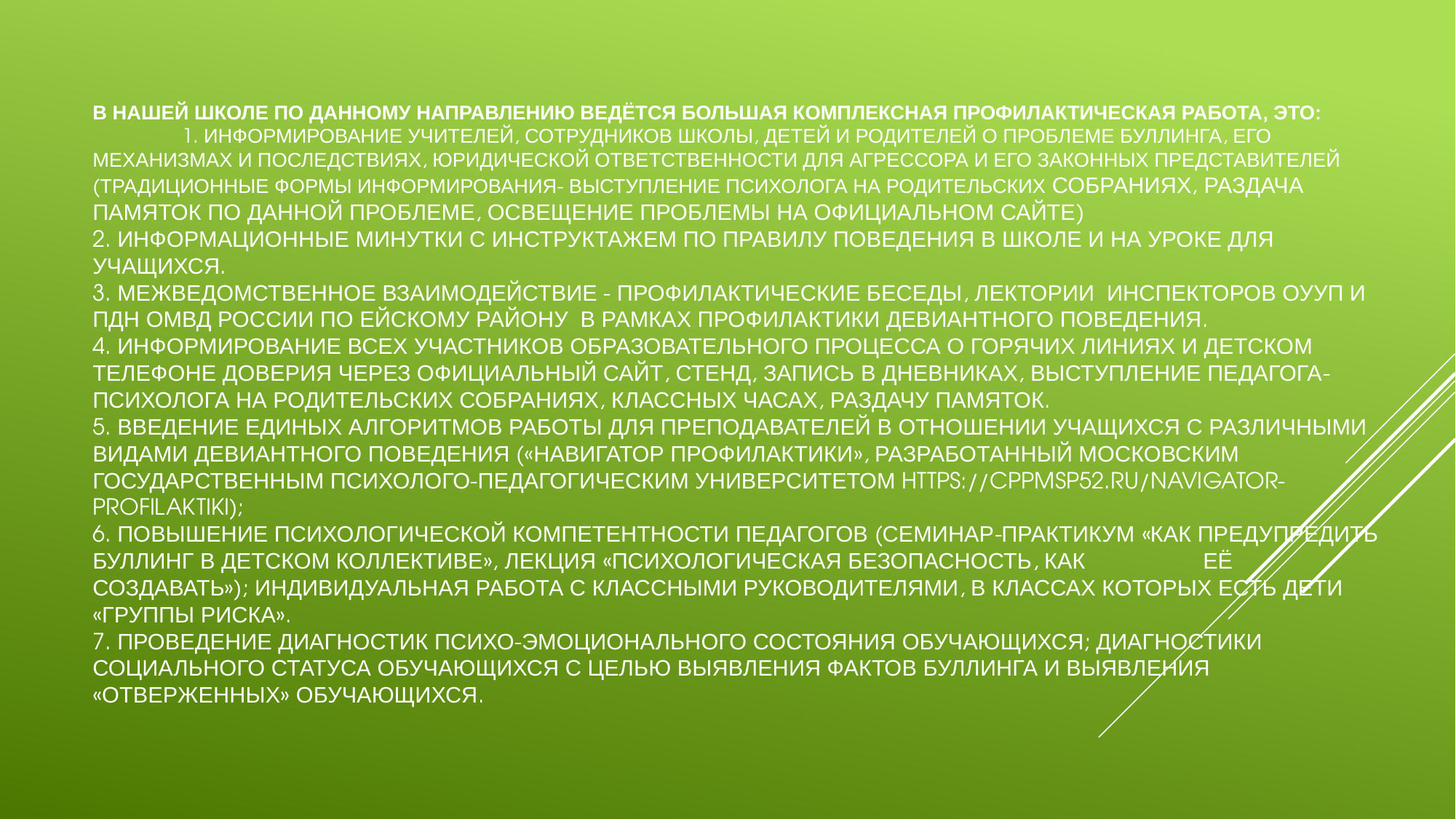

# В нашей школе по данному направлению ведётся большая комплексная профилактическая работа, это: 1. Информирование учителей, сотрудников школы, детей и родителей о проблеме буллинга, его механизмах и последствиях, юридической ответственности для агрессора и его законных представителей (традиционные формы информирования- выступление психолога на родительских собраниях, раздача памяток по данной проблеме, освещение проблемы на официальном сайте) 2. Информационные минутки с инструктажем по правилу поведения в школе и на уроке для учащихся. 3. Межведомственное взаимодействие - профилактические беседы, лектории  инспекторов ОУУП и ПДН ОМВД России по Ейскому району  в рамках профилактики девиантного поведения. 4. Информирование всех участников образовательного процесса о Горячих линиях и Детском телефоне доверия через официальный сайт, стенд, запись в дневниках, выступление педагога-психолога на родительских собраниях, классных часах, раздачу памяток. 5. Введение единых алгоритмов работы для преподавателей в отношении учащихся с различными видами девиантного поведения («Навигатор профилактики», разработанный Московским государственным психолого-педагогическим университетом https://cppmsp52.ru/navigator-profilaktiki); 6. Повышение психологической компетентности педагогов (Семинар-практикум «Как предупредить буллинг в детском коллективе», лекция «Психологическая безопасность, как                   её создавать»); индивидуальная работа с классными руководителями, в классах которых есть дети «группы риска». 7. Проведение диагностик психо-эмоционального состояния обучающихся; диагностики социального статуса обучающихся с целью выявления фактов буллинга и выявления «отверженных» обучающихся.